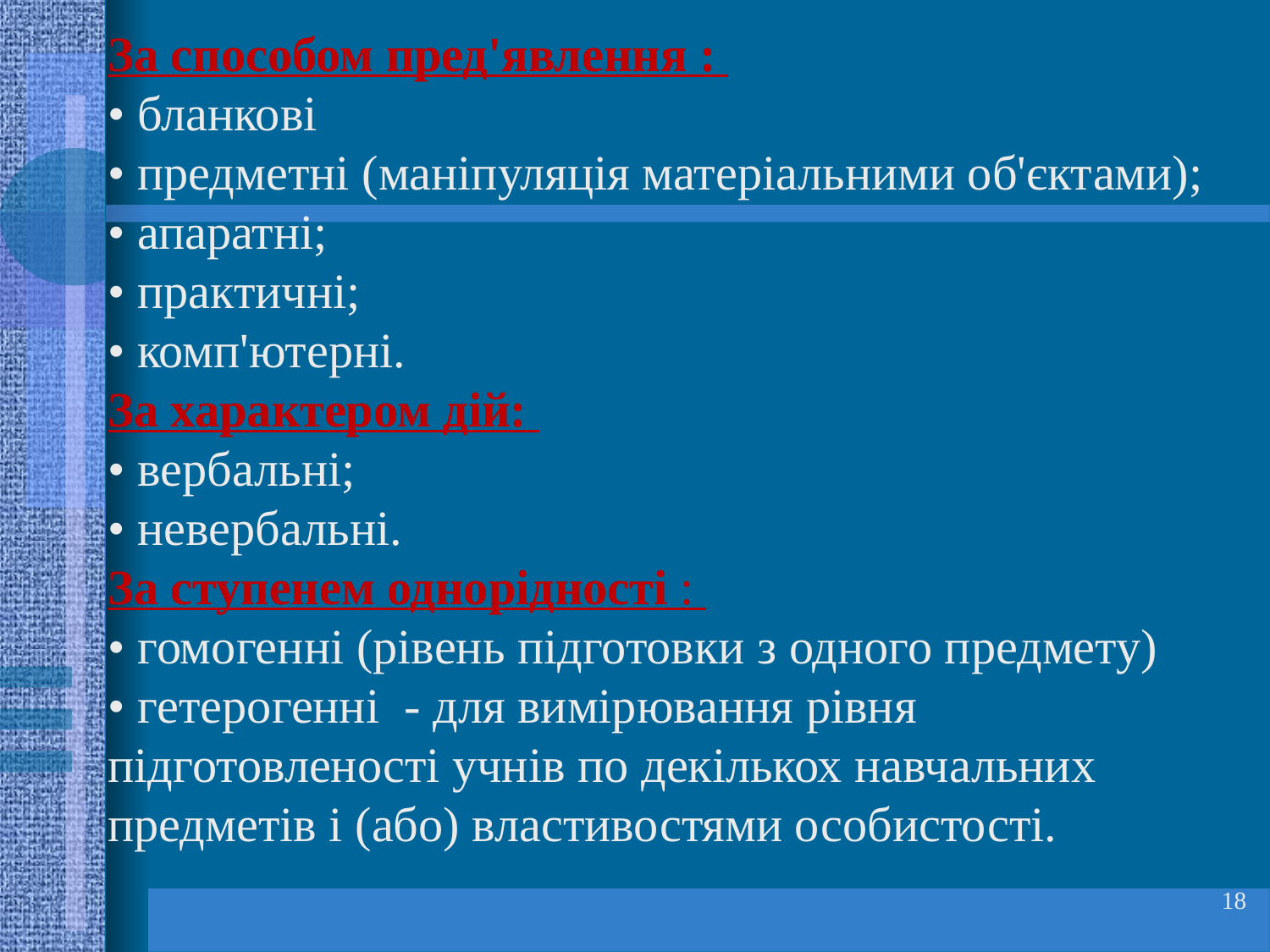

За способом пред'явлення :
• бланкові
• предметні (маніпуляція матеріальними об'єктами);
• апаратні;
• практичні;
• комп'ютерні.
За характером дій:
• вербальні;
• невербальні.
За ступенем однорідності :
• гомогенні (рівень підготовки з одного предмету)
• гетерогенні  - для вимірювання рівня підготовленості учнів по декількох навчальних предметів і (або) властивостями особистості.

18